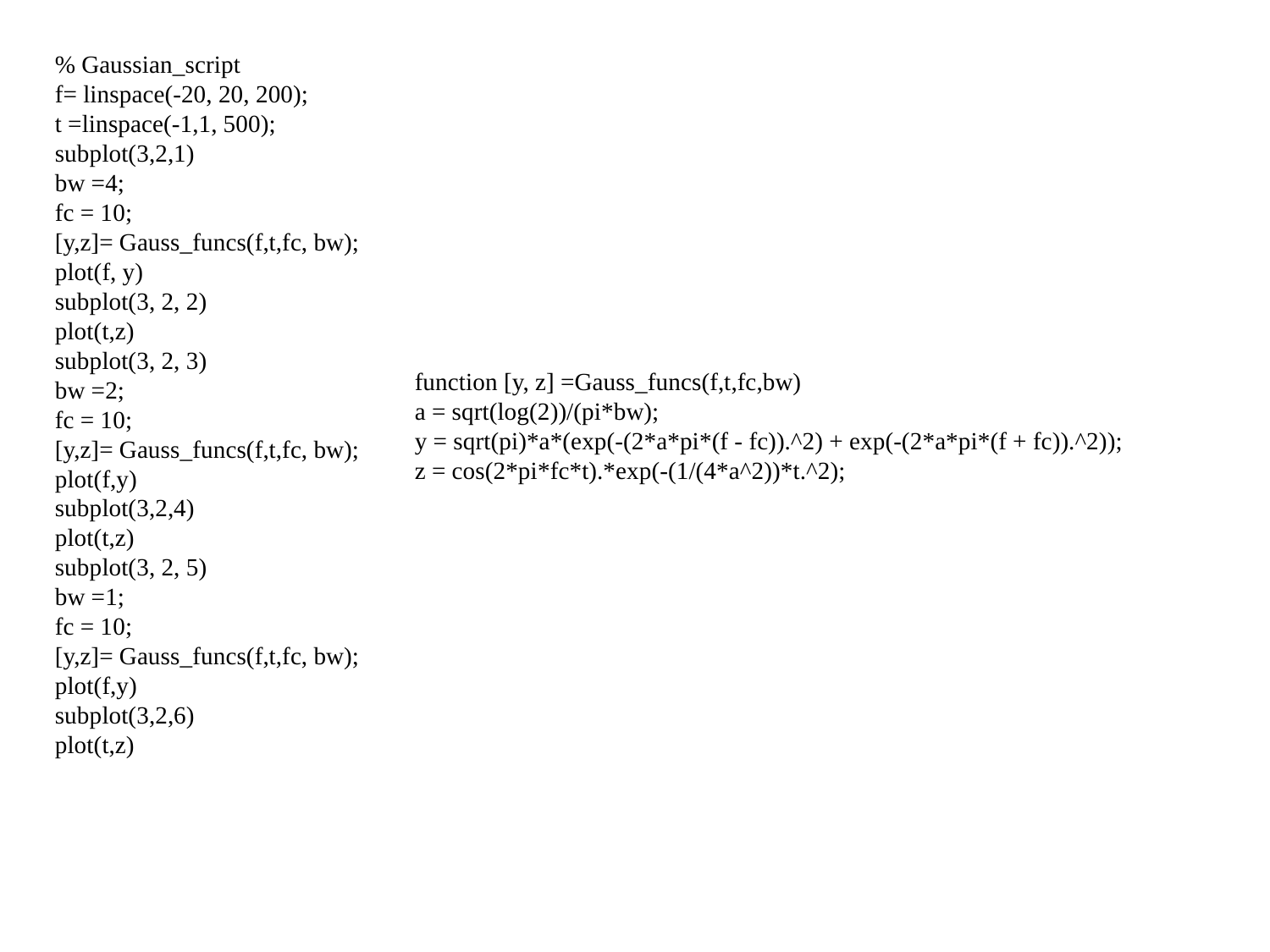

% Gaussian_script
f= linspace(-20, 20, 200);
t =linspace(-1,1, 500);
subplot(3,2,1)
bw =4;
fc = 10;
[y,z]= Gauss_funcs(f,t,fc, bw);
plot(f, y)
subplot(3, 2, 2)
plot(t,z)
subplot(3, 2, 3)
bw =2;
fc = 10;
[y,z]= Gauss_funcs(f,t,fc, bw);
plot(f,y)
subplot(3,2,4)
plot(t,z)
subplot(3, 2, 5)
bw =1;
fc = 10;
[y,z]= Gauss_funcs(f,t,fc, bw);
plot(f,y)
subplot(3,2,6)
plot(t,z)
function [y, z] =Gauss_funcs(f,t,fc,bw)
a = sqrt(log(2))/(pi*bw);
y = sqrt(pi)*a*(exp(-(2*a*pi*(f - fc)).^2) + exp(-(2*a*pi*(f + fc)).^2));
z = cos(2*pi*fc*t).*exp(-(1/(4*a^2))*t.^2);